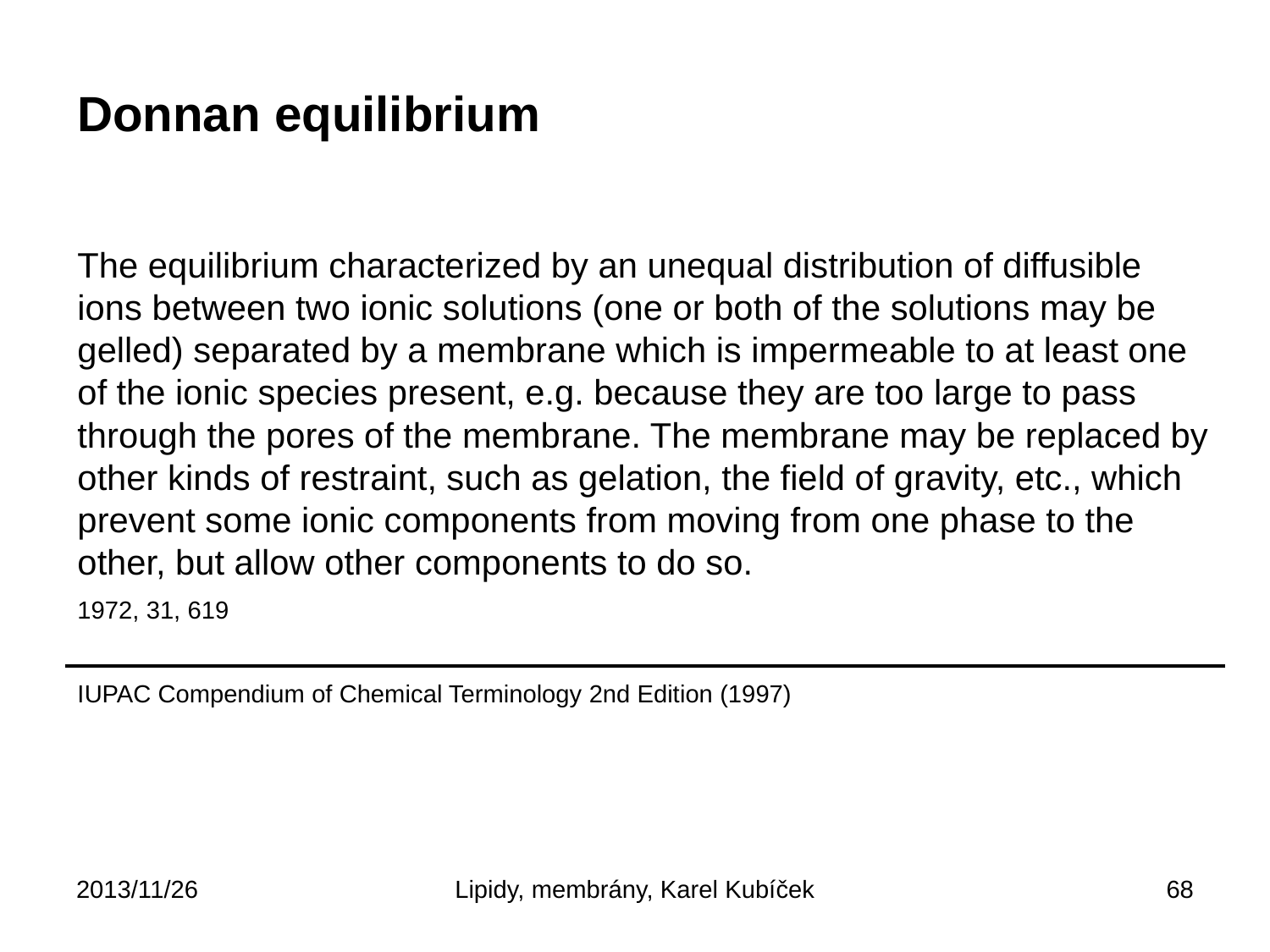

Donnan equilibrium

The equilibrium characterized by an unequal distribution of diffusible ions between two ionic solutions (one or both of the solutions may be gelled) separated by a membrane which is impermeable to at least one of the ionic species present, e.g. because they are too large to pass through the pores of the membrane. The membrane may be replaced by other kinds of restraint, such as gelation, the field of gravity, etc., which prevent some ionic components from moving from one phase to the other, but allow other components to do so.
1972, 31, 619

IUPAC Compendium of Chemical Terminology 2nd Edition (1997)
2013/11/26
Lipidy, membrány, Karel Kubíček
68